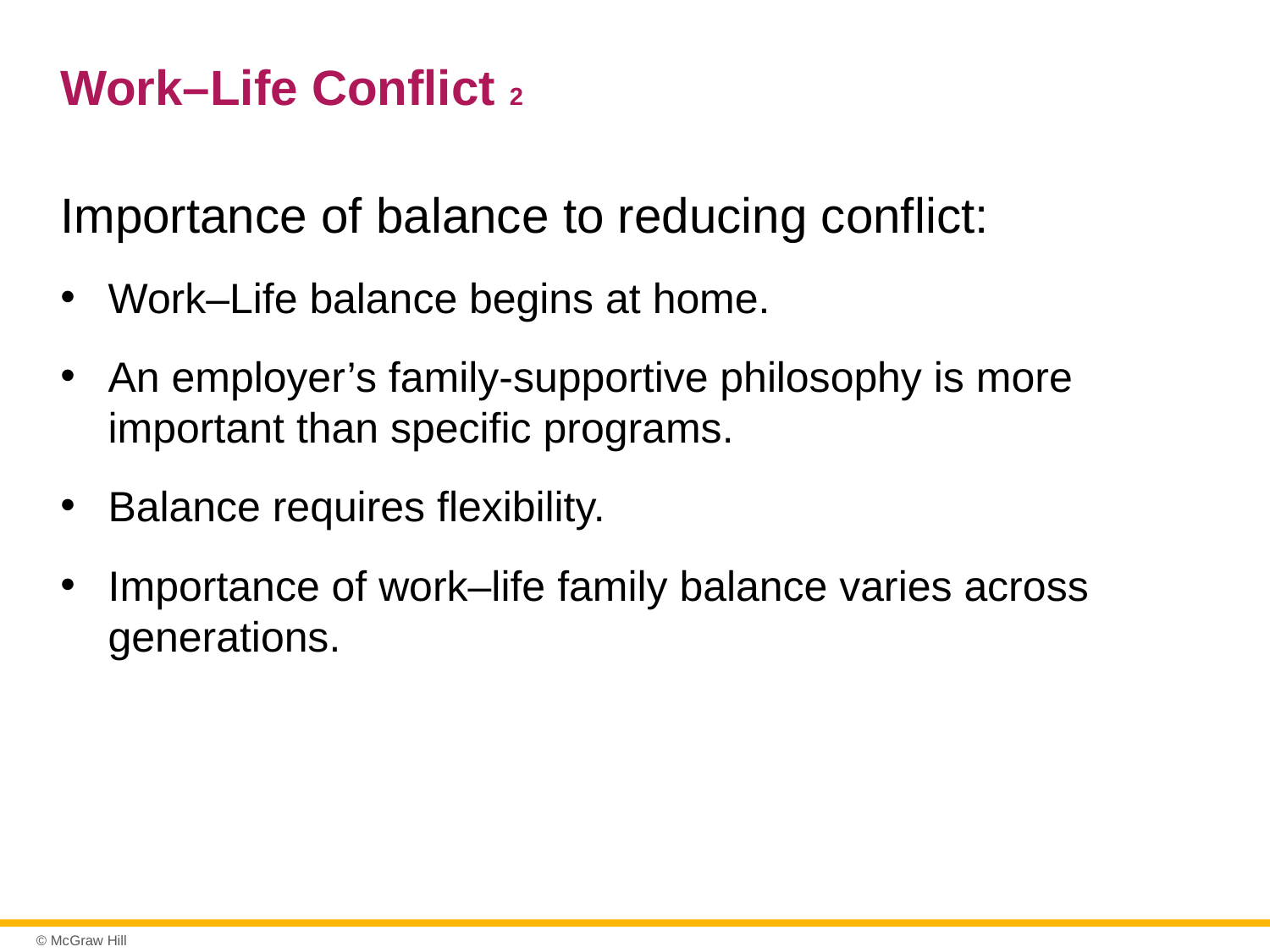

# Work–Life Conflict 2
Importance of balance to reducing conflict:
Work–Life balance begins at home.
An employer’s family-supportive philosophy is more important than specific programs.
Balance requires flexibility.
Importance of work–life family balance varies across generations.